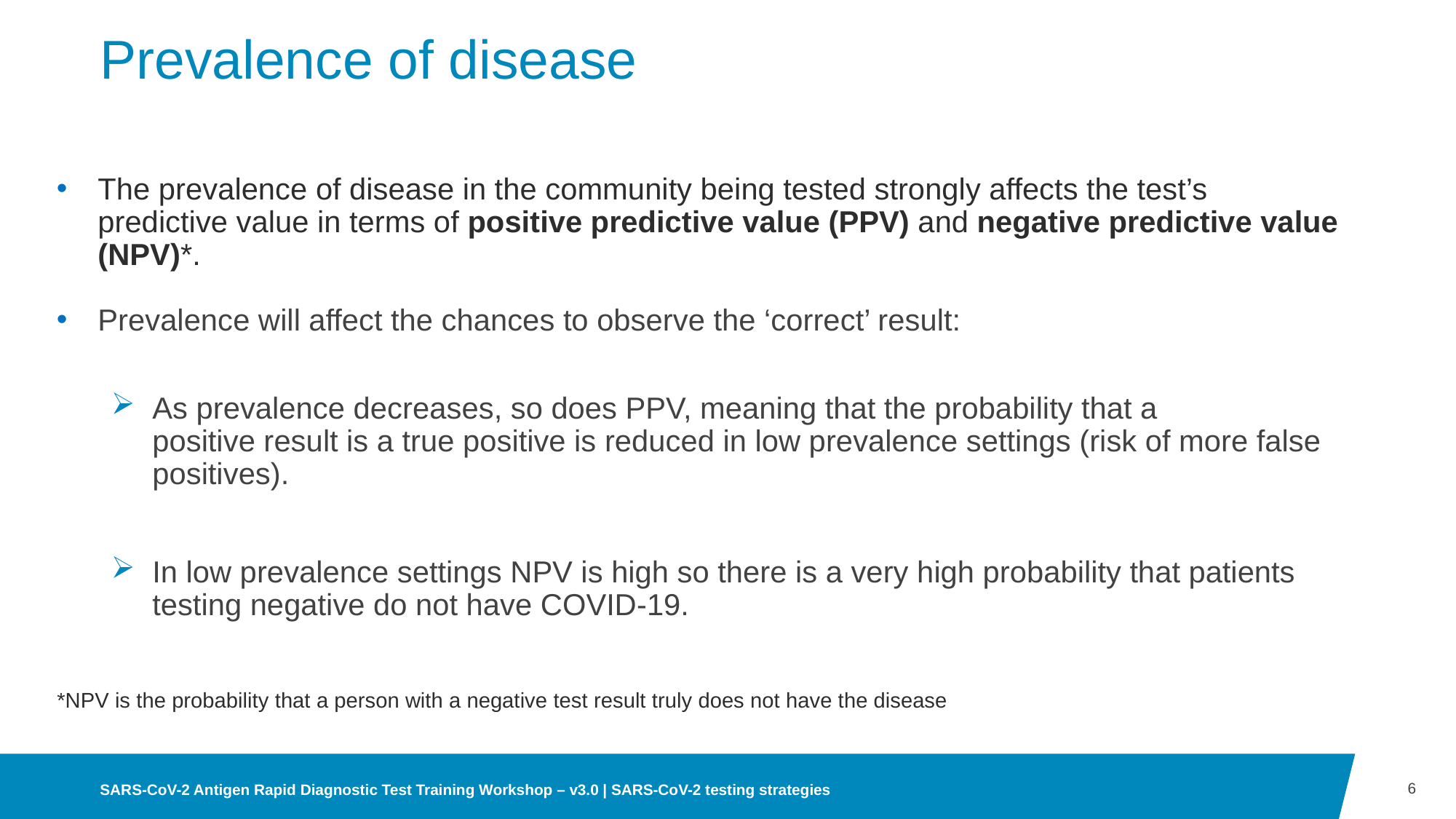

# Prevalence of disease
The prevalence of disease in the community being tested strongly affects the test’s predictive value in terms of positive predictive value (PPV) and negative predictive value (NPV)*.

Prevalence will affect the chances to observe the ‘correct’ result:

As prevalence decreases, so does PPV, meaning that the probability that a positive result is a true positive is reduced in low prevalence settings (risk of more false positives).

In low prevalence settings NPV is high so there is a very high probability that patients testing negative do not have COVID-19.

*NPV is the probability that a person with a negative test result truly does not have the disease

6
SARS-CoV-2 Antigen Rapid Diagnostic Test Training Workshop – v3.0 | SARS-CoV-2 testing strategies